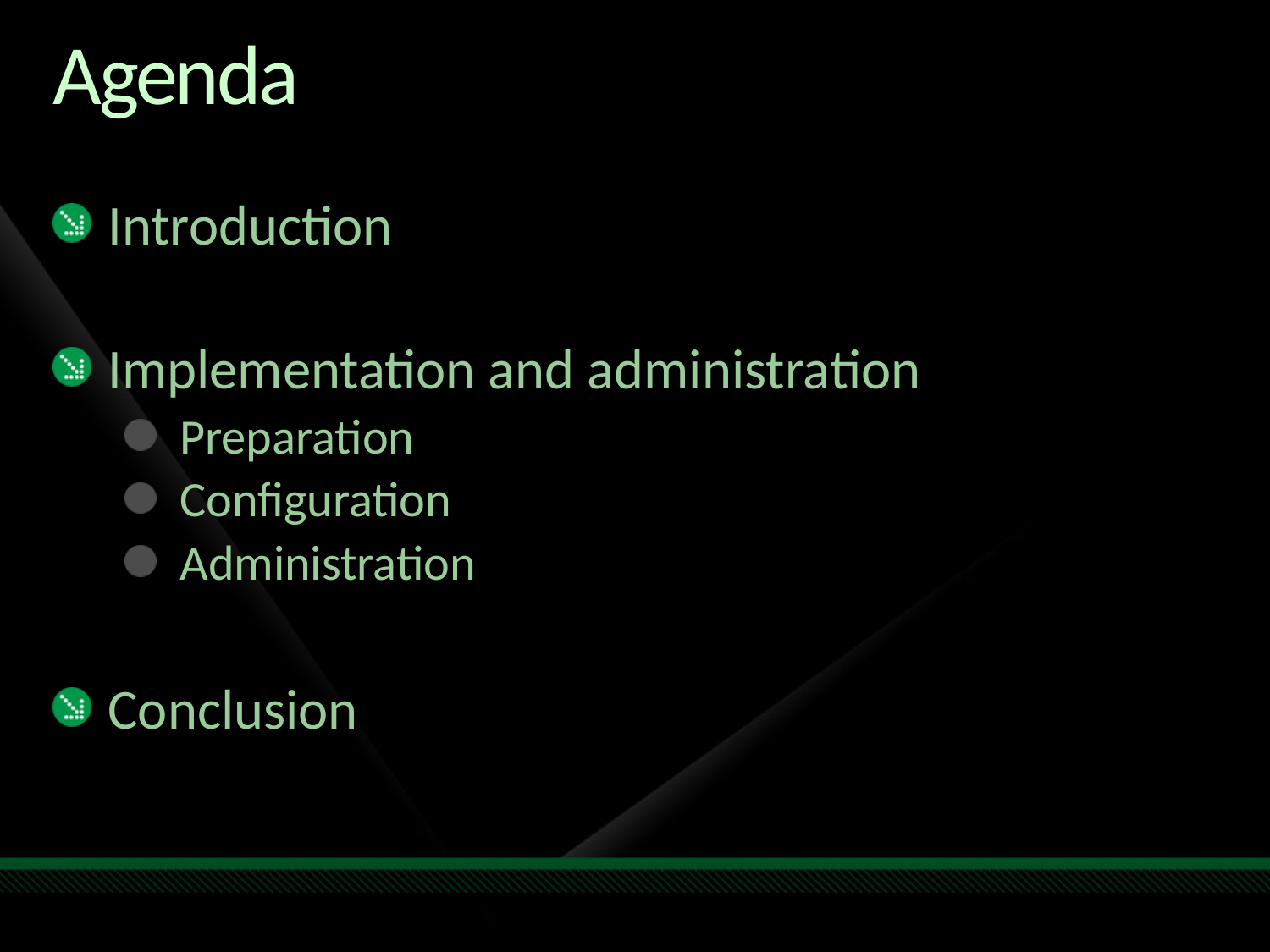

# Agenda
Introduction

Implementation and administration
Preparation
Configuration
Administration

Conclusion